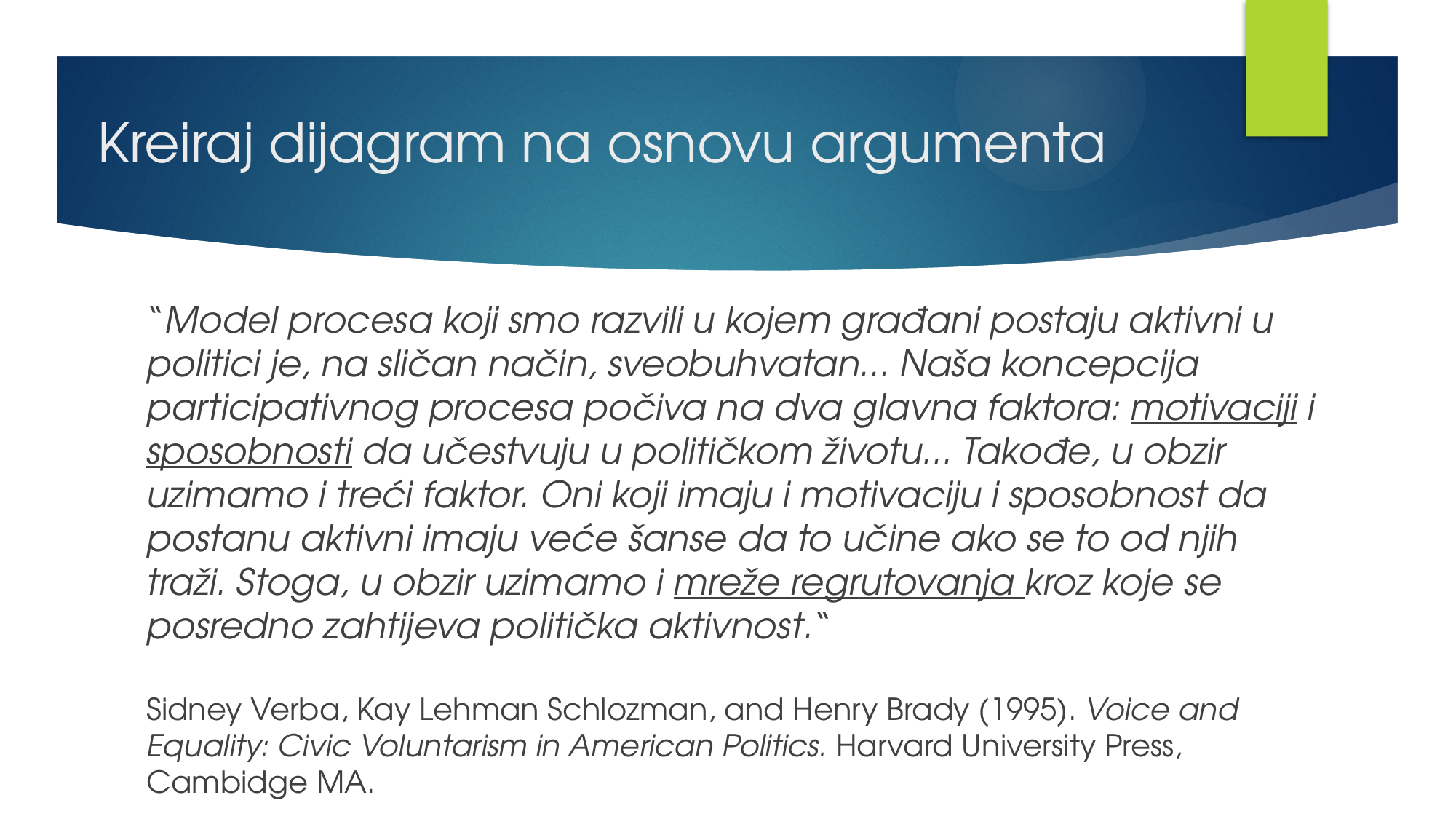

# Kreiraj dijagram na osnovu argumenta
“Model procesa koji smo razvili u kojem građani postaju aktivni u politici je, na sličan način, sveobuhvatan... Naša koncepcija participativnog procesa počiva na dva glavna faktora: motivaciji i sposobnosti da učestvuju u političkom životu... Takođe, u obzir uzimamo i treći faktor. Oni koji imaju i motivaciju i sposobnost da postanu aktivni imaju veće šanse da to učine ako se to od njih traži. Stoga, u obzir uzimamo i mreže regrutovanja kroz koje se posredno zahtijeva politička aktivnost.“

Sidney Verba, Kay Lehman Schlozman, and Henry Brady (1995). Voice and Equality: Civic Voluntarism in American Politics. Harvard University Press, Cambidge MA.